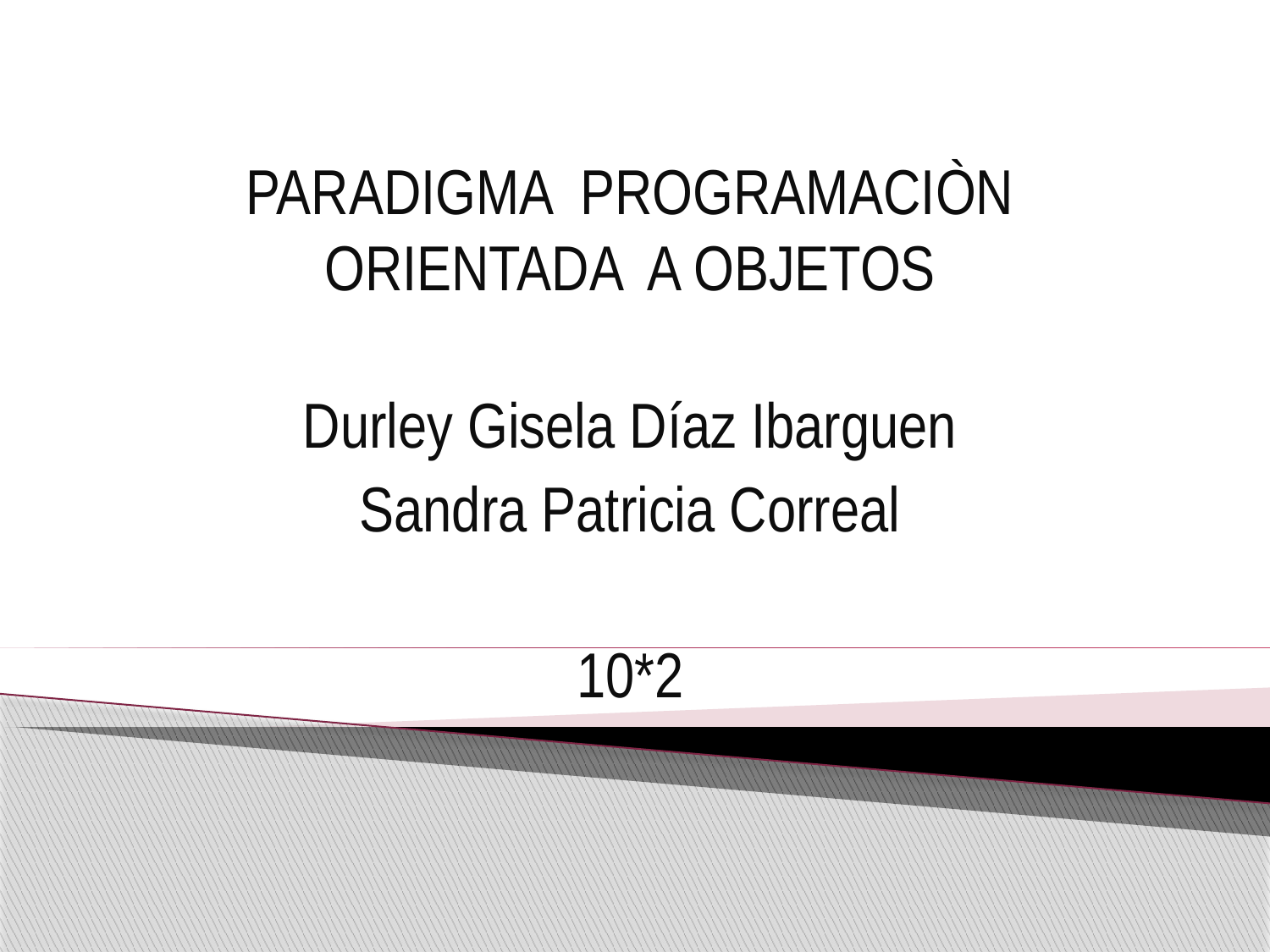

PARADIGMA  PROGRAMACIÒN ORIENTADA  A OBJETOS

Durley Gisela Díaz Ibarguen
Sandra Patricia Correal

10*2